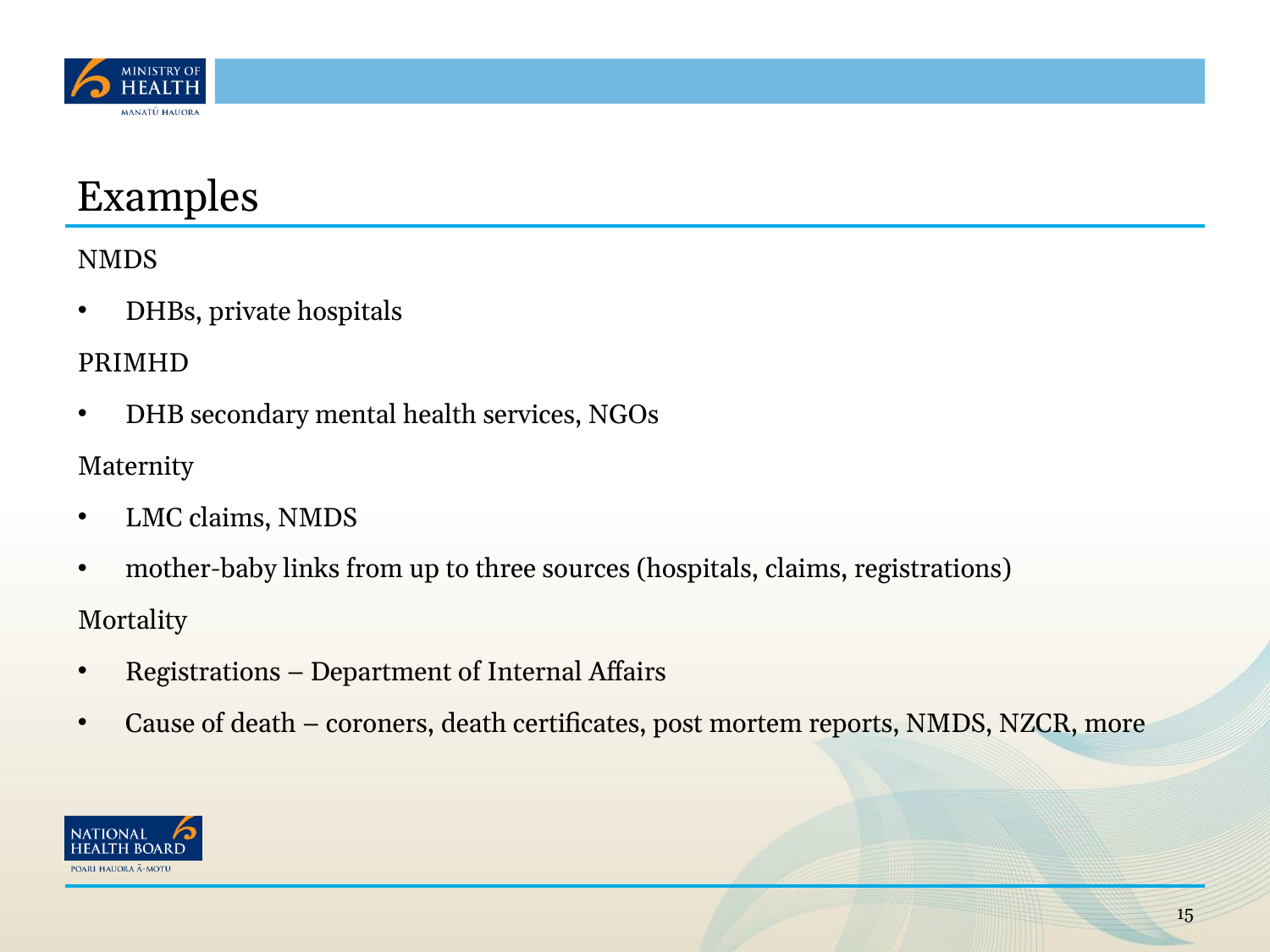

# Examples
NMDS
DHBs, private hospitals
PRIMHD
DHB secondary mental health services, NGOs
Maternity
LMC claims, NMDS
mother-baby links from up to three sources (hospitals, claims, registrations)
Mortality
Registrations – Department of Internal Affairs
Cause of death – coroners, death certificates, post mortem reports, NMDS, NZCR, more

15